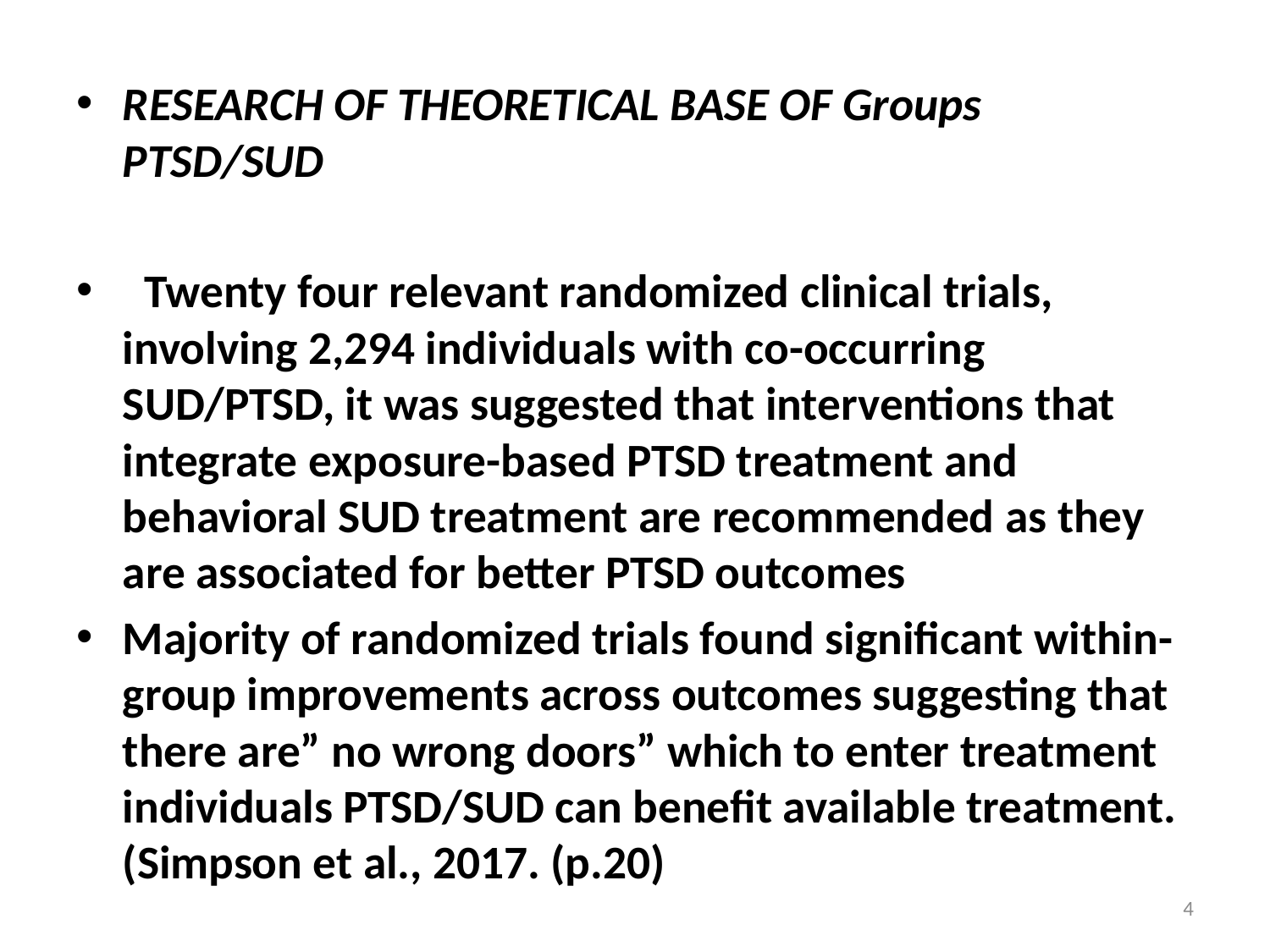

RESEARCH OF THEORETICAL BASE OF Groups PTSD/SUD

  Twenty four relevant randomized clinical trials, involving 2,294 individuals with co-occurring SUD/PTSD, it was suggested that interventions that integrate exposure-based PTSD treatment and behavioral SUD treatment are recommended as they are associated for better PTSD outcomes
Majority of randomized trials found significant within-group improvements across outcomes suggesting that there are” no wrong doors” which to enter treatment individuals PTSD/SUD can benefit available treatment. (Simpson et al., 2017. (p.20)
4